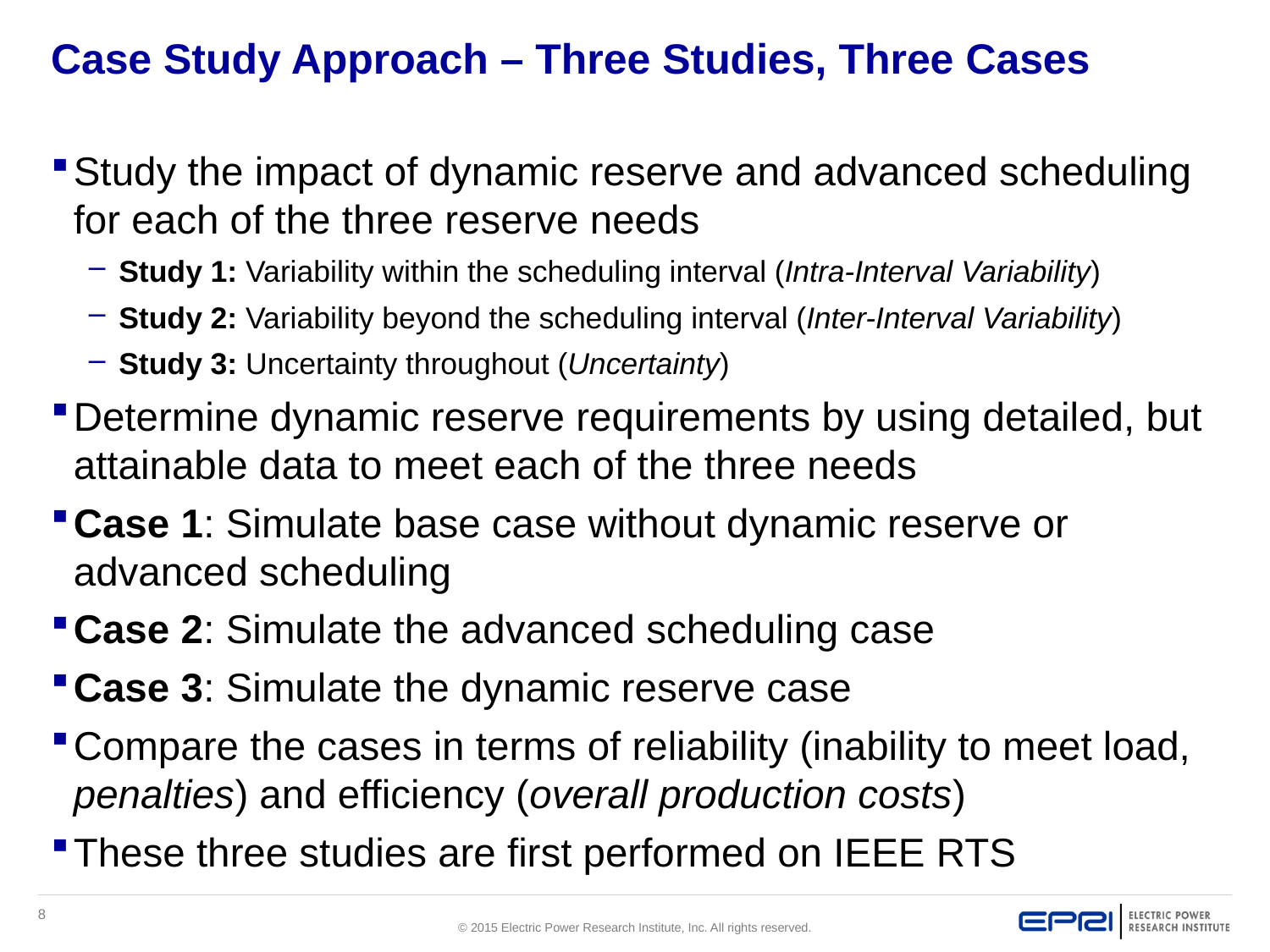

# Case Study Approach – Three Studies, Three Cases
Study the impact of dynamic reserve and advanced scheduling for each of the three reserve needs
Study 1: Variability within the scheduling interval (Intra-Interval Variability)
Study 2: Variability beyond the scheduling interval (Inter-Interval Variability)
Study 3: Uncertainty throughout (Uncertainty)
Determine dynamic reserve requirements by using detailed, but attainable data to meet each of the three needs
Case 1: Simulate base case without dynamic reserve or advanced scheduling
Case 2: Simulate the advanced scheduling case
Case 3: Simulate the dynamic reserve case
Compare the cases in terms of reliability (inability to meet load, penalties) and efficiency (overall production costs)
These three studies are first performed on IEEE RTS